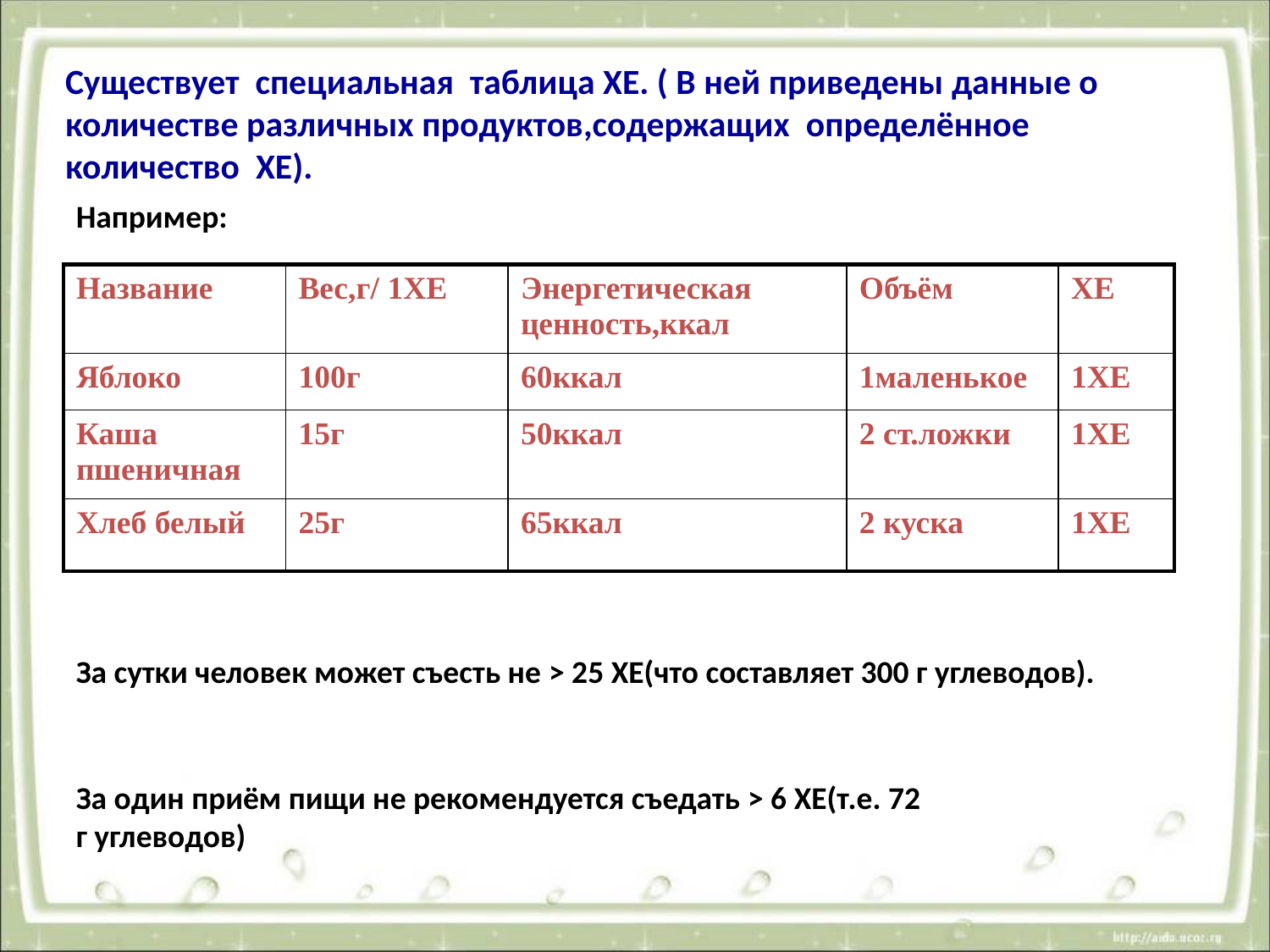

Существует  специальная  таблица ХЕ. ( В ней приведены данные о количестве различных продуктов,содержащих  определённое количество  ХЕ).
Например:
| Название | Вес,г/ 1ХЕ | Энергетическая ценность,ккал | Объём | ХЕ |
| --- | --- | --- | --- | --- |
| Яблоко | 100г | 60ккал | 1маленькое | 1ХЕ |
| Каша пшеничная | 15г | 50ккал | 2 ст.ложки | 1ХЕ |
| Хлеб белый | 25г | 65ккал | 2 куска | 1ХЕ |
За сутки человек может съесть не > 25 ХЕ(что составляет 300 г углеводов).
За один приём пищи не рекомендуется съедать > 6 ХЕ(т.е. 72 г углеводов)